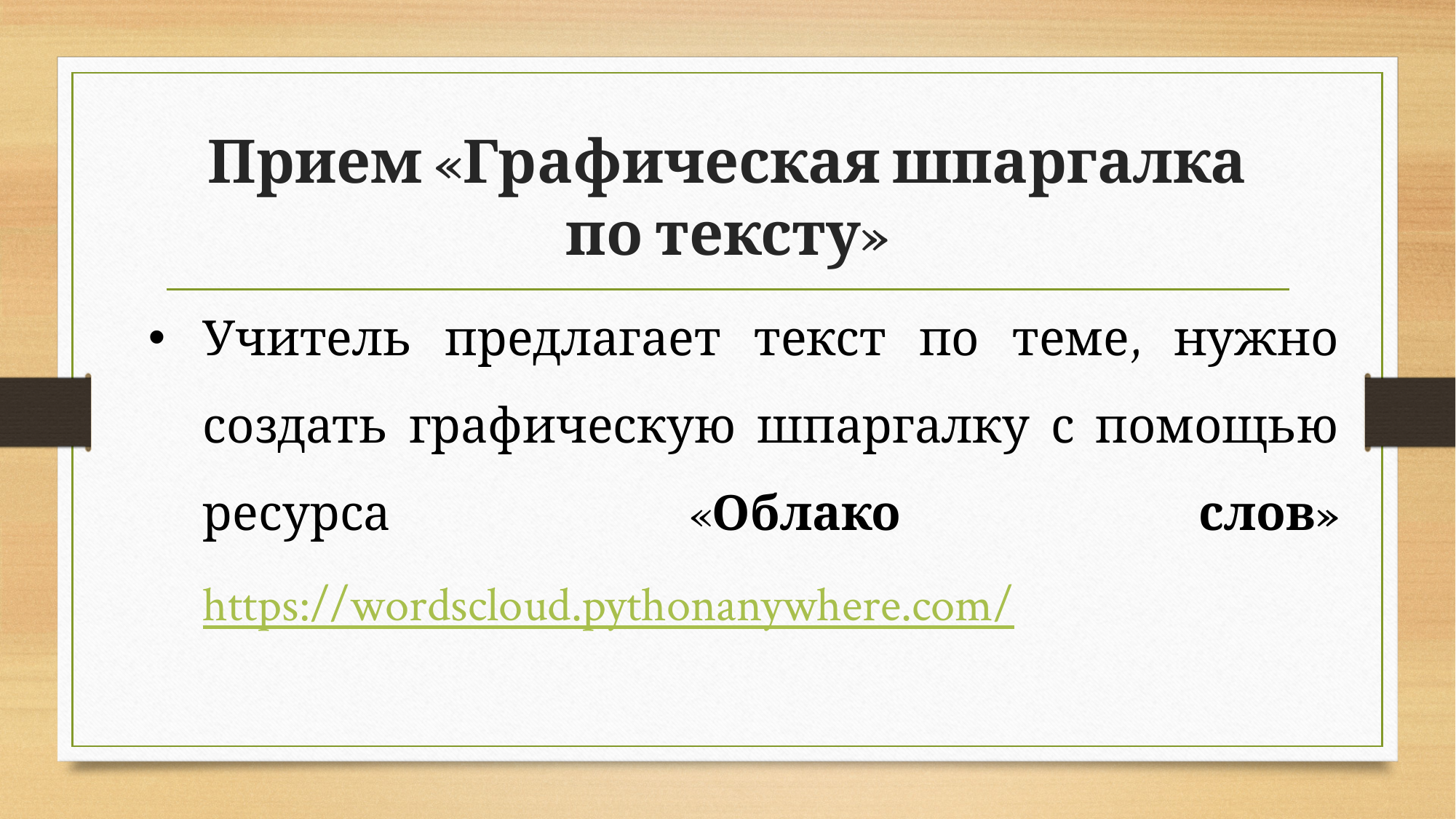

# Прием «Графическая шпаргалка по тексту»
Учитель предлагает текст по теме, нужно создать графическую шпаргалку с помощью ресурса «Облако слов» https://wordscloud.pythonanywhere.com/